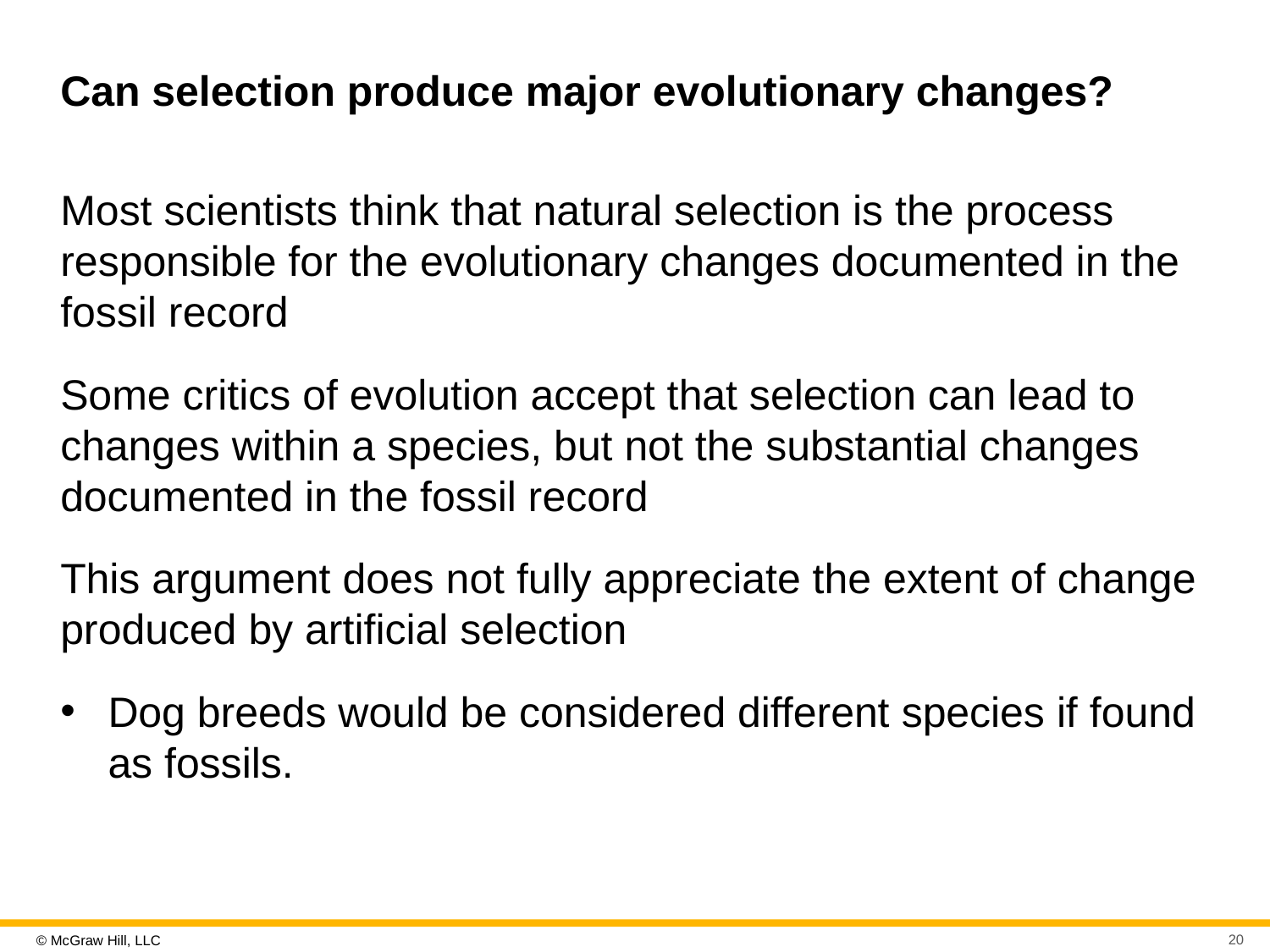

# Can selection produce major evolutionary changes?
Most scientists think that natural selection is the process responsible for the evolutionary changes documented in the fossil record
Some critics of evolution accept that selection can lead to changes within a species, but not the substantial changes documented in the fossil record
This argument does not fully appreciate the extent of change produced by artificial selection
Dog breeds would be considered different species if found as fossils.
20